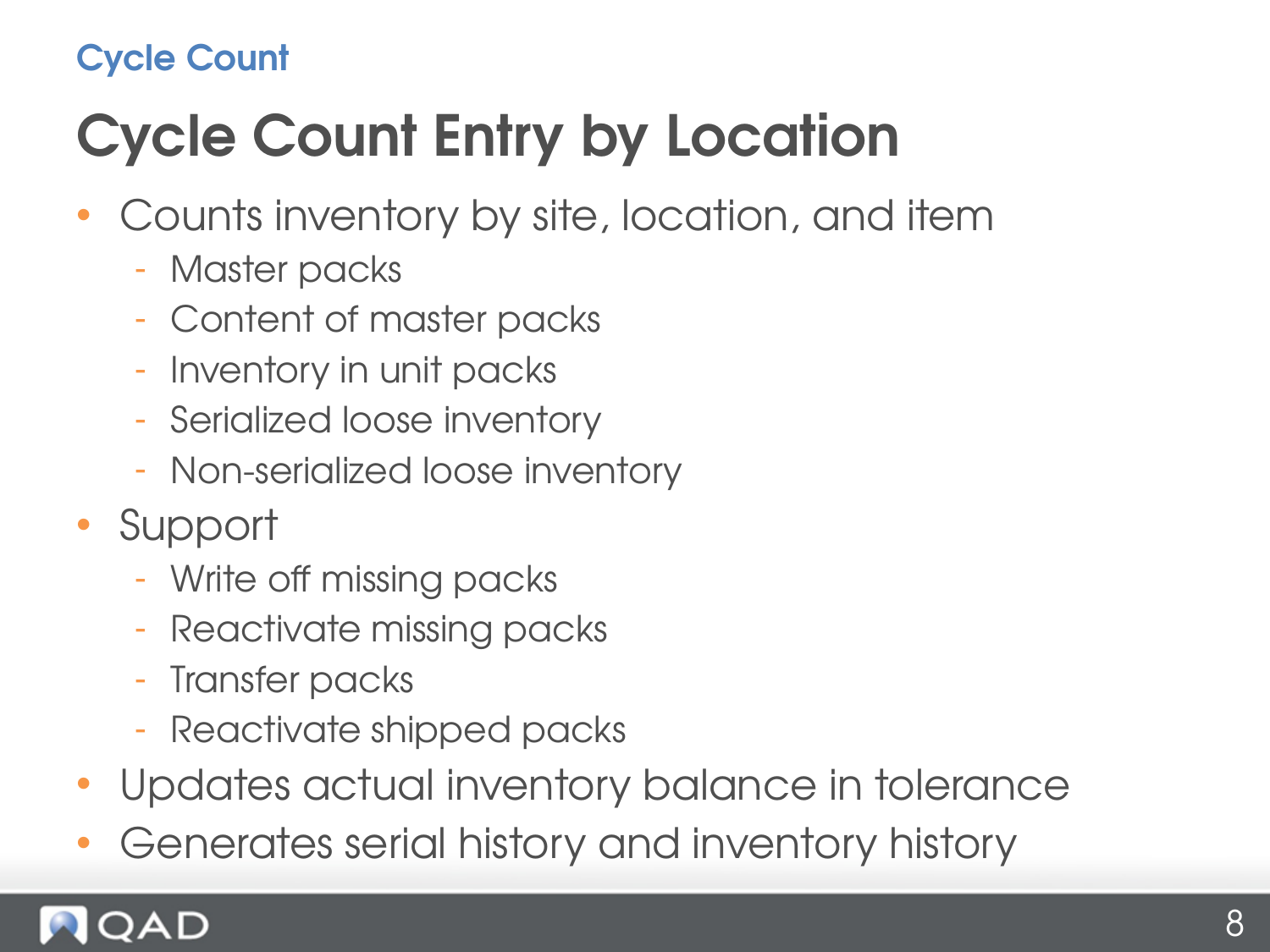

Cycle Count
# Cycle Count Entry by Location
Counts inventory by site, location, and item
Master packs
Content of master packs
Inventory in unit packs
Serialized loose inventory
Non-serialized loose inventory
Support
Write off missing packs
Reactivate missing packs
Transfer packs
Reactivate shipped packs
Updates actual inventory balance in tolerance
Generates serial history and inventory history

8